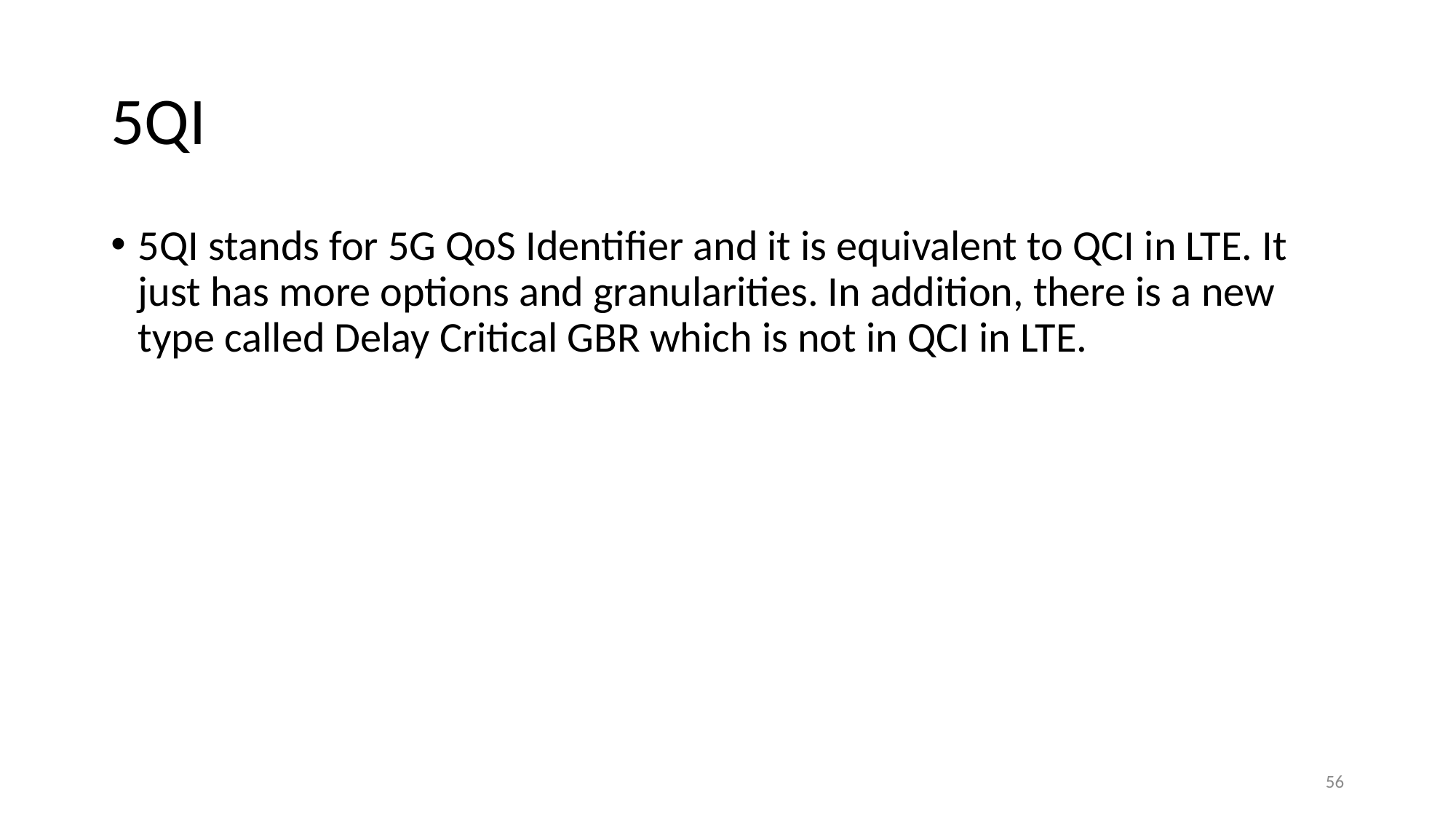

# 5QI
5QI stands for 5G QoS Identifier and it is equivalent to QCI in LTE. It just has more options and granularities. In addition, there is a new type called Delay Critical GBR which is not in QCI in LTE.
56